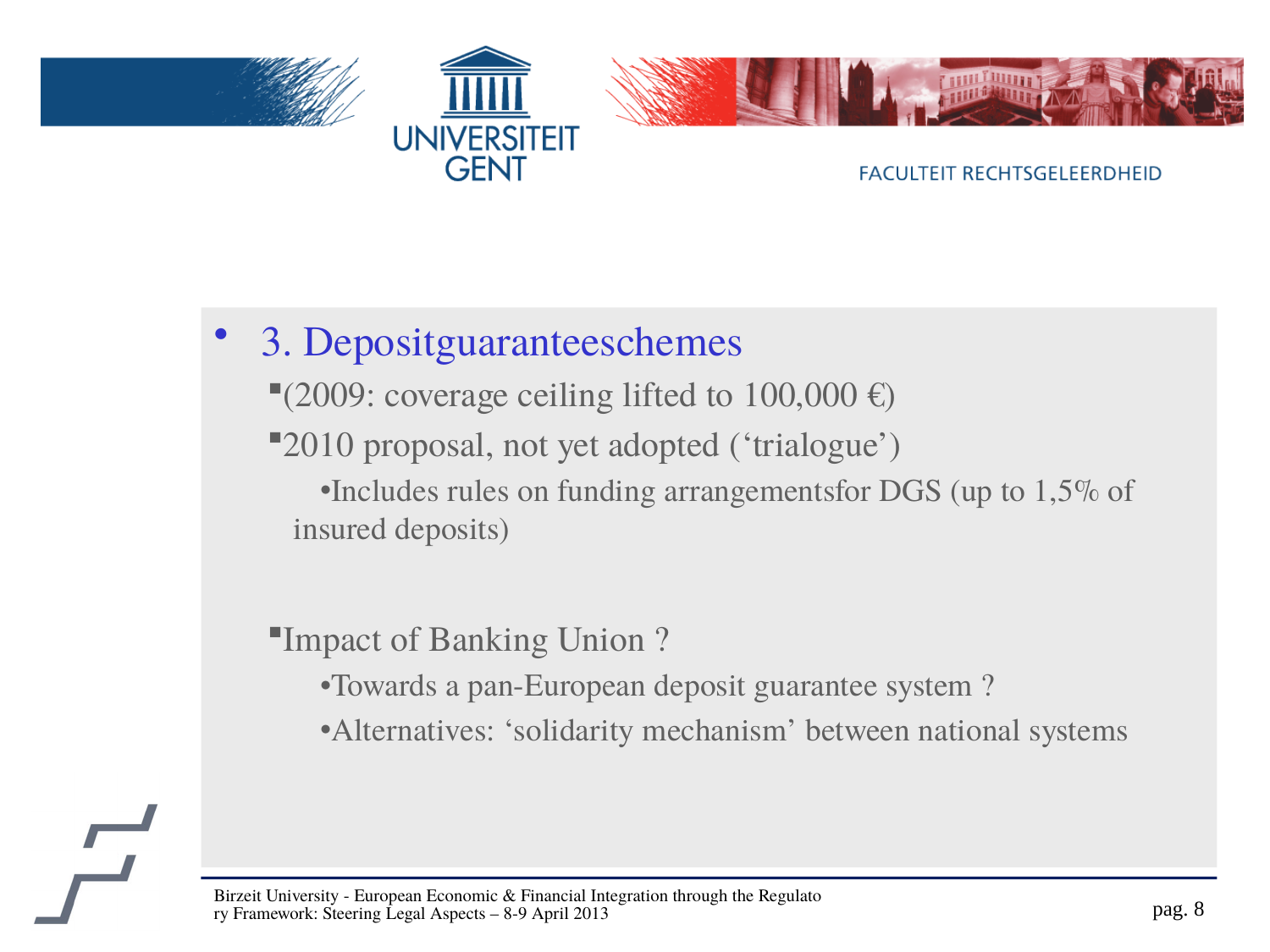

#
3. Depositguaranteeschemes
(2009: coverage ceiling lifted to 100,000 €)
2010 proposal, not yet adopted (‘trialogue’)
Includes rules on funding arrangementsfor DGS (up to 1,5% of insured deposits)

Impact of Banking Union ?
Towards a pan-European deposit guarantee system ?
Alternatives: ‘solidarity mechanism’ between national systems
Birzeit University - European Economic & Financial Integration through the Regulatory Framework: Steering Legal Aspects – 8-9 April 2013
pag. 8